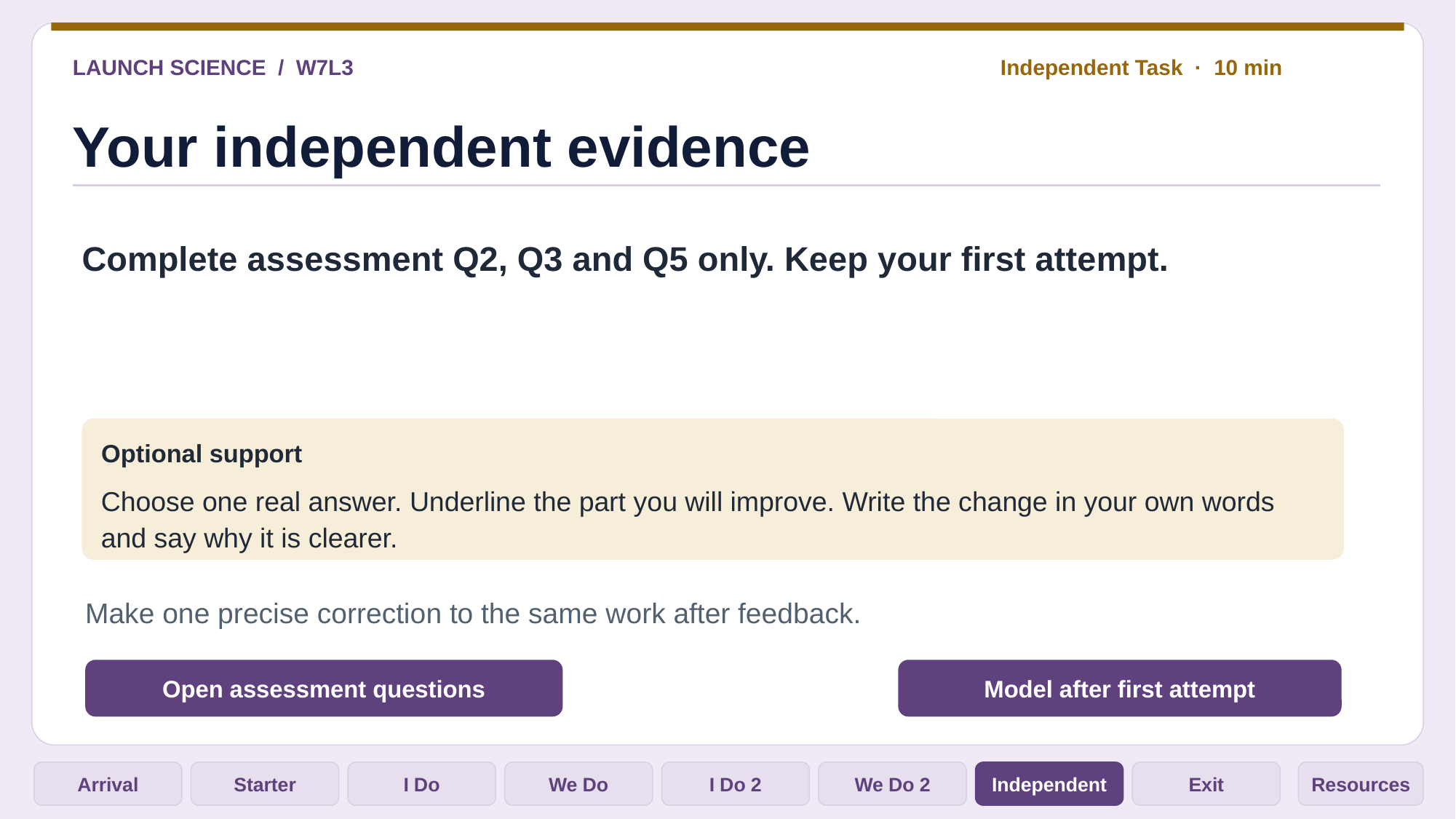

LAUNCH SCIENCE  /  W7L3
Independent Task  ·  10 min
Your independent evidence

Complete assessment Q2, Q3 and Q5 only. Keep your first attempt.

Optional support
Choose one real answer. Underline the part you will improve. Write the change in your own words and say why it is clearer.
Make one precise correction to the same work after feedback.
Open assessment questions
Model after first attempt
Arrival
Starter
I Do
We Do
I Do 2
We Do 2
Independent
Exit
Resources